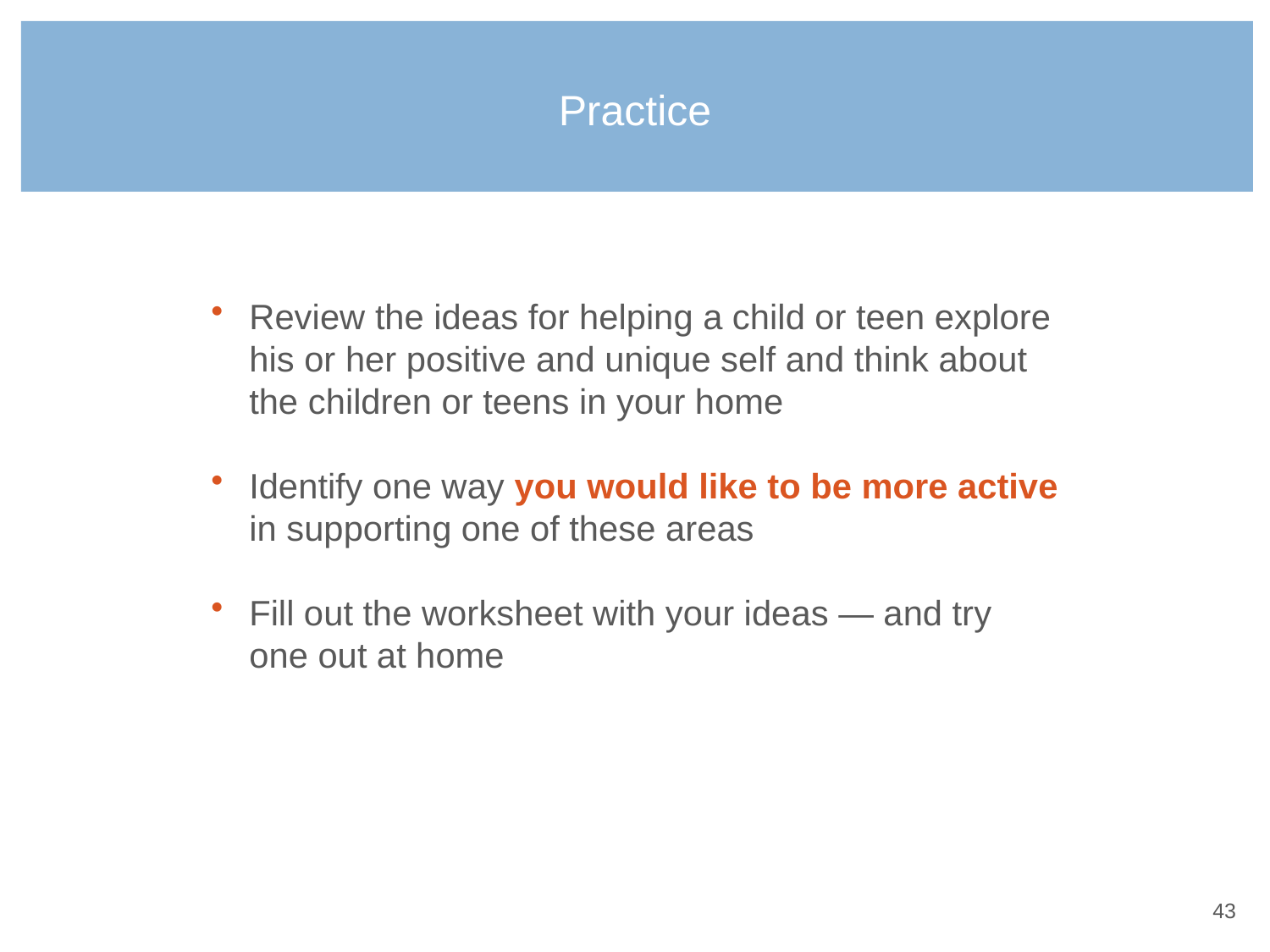

# Practice
Review the ideas for helping a child or teen explore his or her positive and unique self and think about the children or teens in your home
Identify one way you would like to be more active in supporting one of these areas
Fill out the worksheet with your ideas — and try one out at home

43